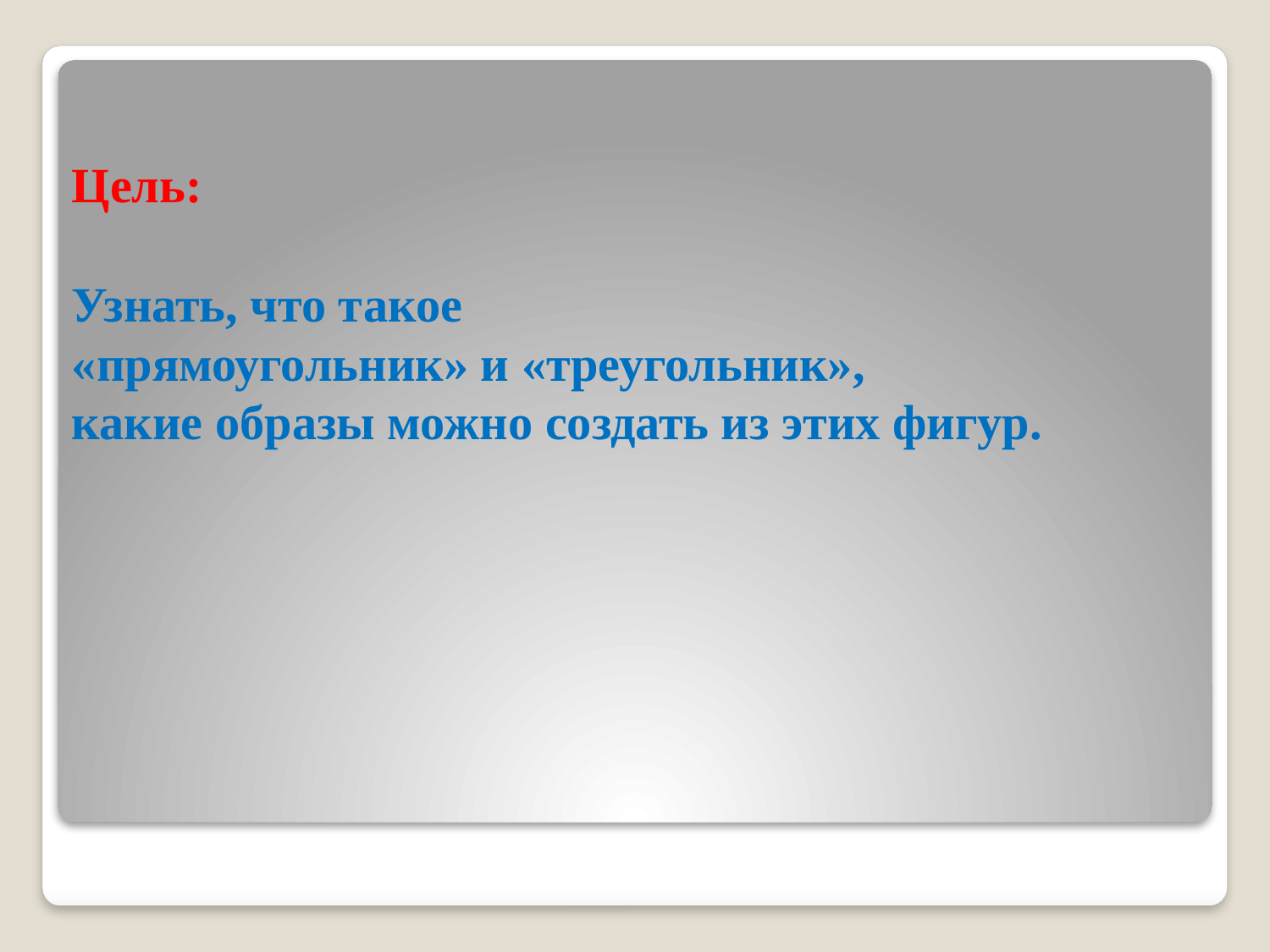

# Цель: Узнать, что такое «прямоугольник» и «треугольник», какие образы можно создать из этих фигур.